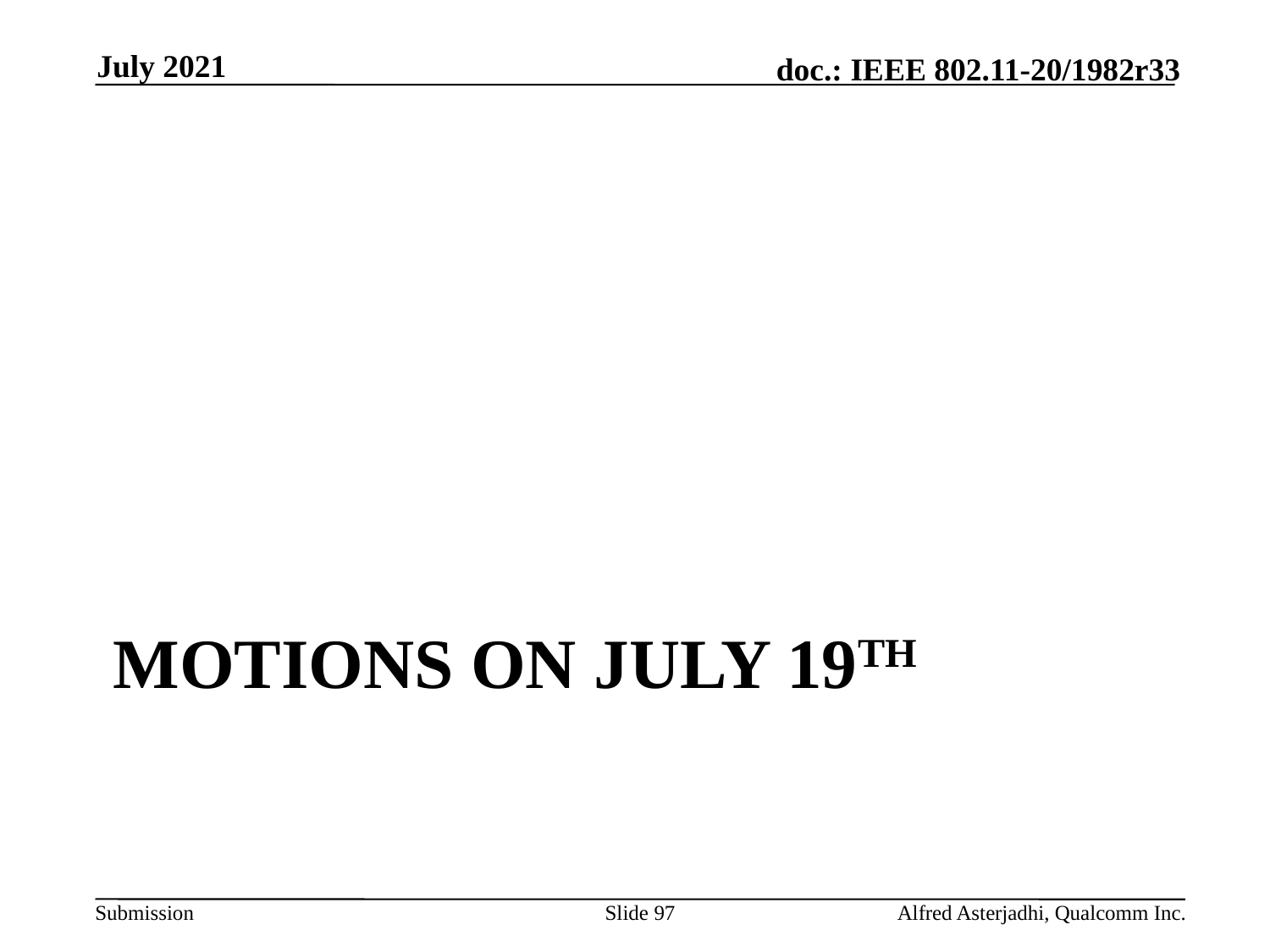

July 2021

# Motions on July 19th
Slide 97
Alfred Asterjadhi, Qualcomm Inc.